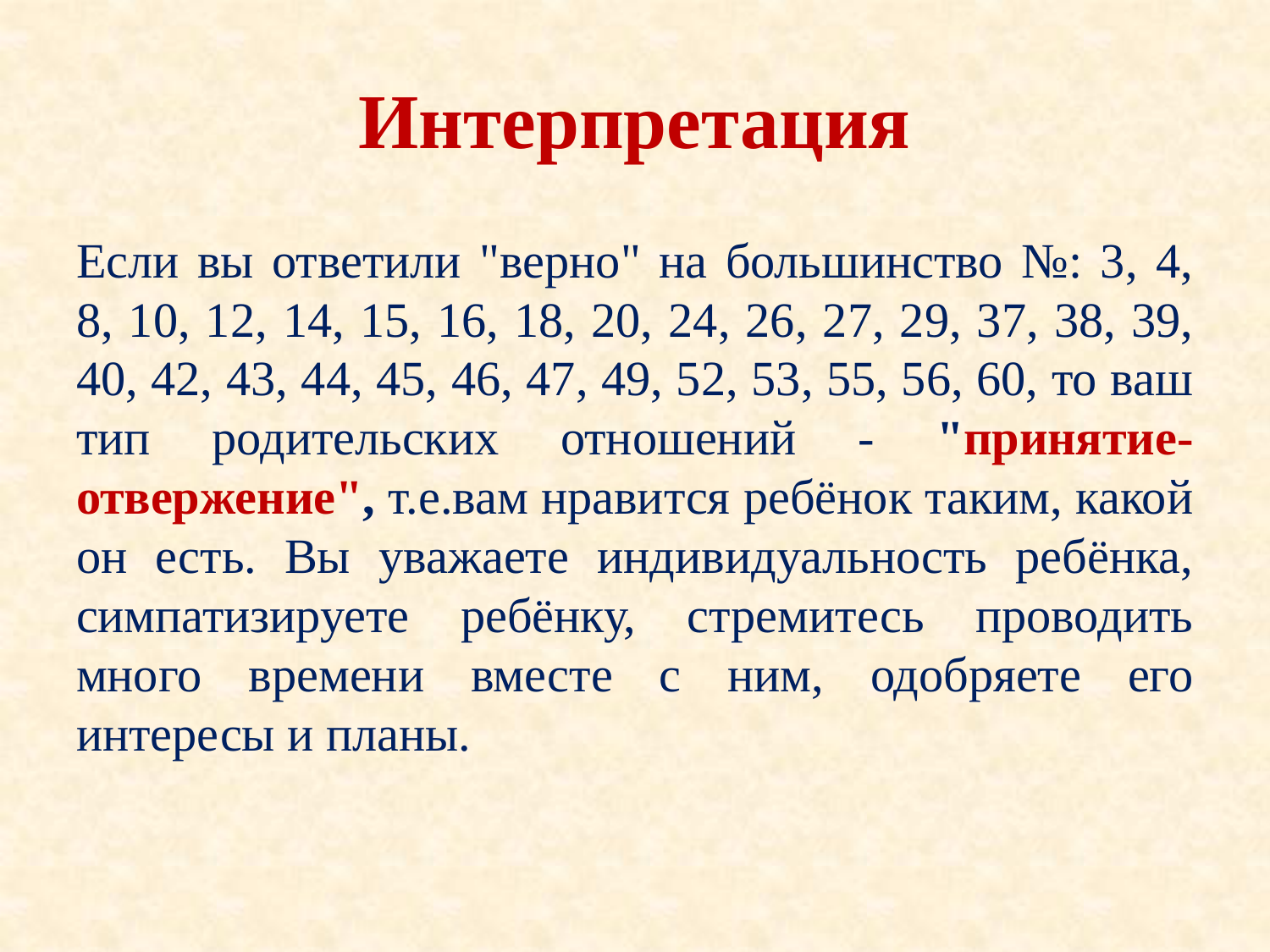

# Интерпретация
Если вы ответили "верно" на большинство №: 3, 4, 8, 10, 12, 14, 15, 16, 18, 20, 24, 26, 27, 29, 37, 38, 39, 40, 42, 43, 44, 45, 46, 47, 49, 52, 53, 55, 56, 60, то ваш тип родительских отношений - "принятие-отвержение", т.е.вам нравится ребёнок таким, какой он есть. Вы уважаете индивидуальность ребёнка, симпатизируете ребёнку, стремитесь проводить много времени вместе с ним, одобряете его интересы и планы.